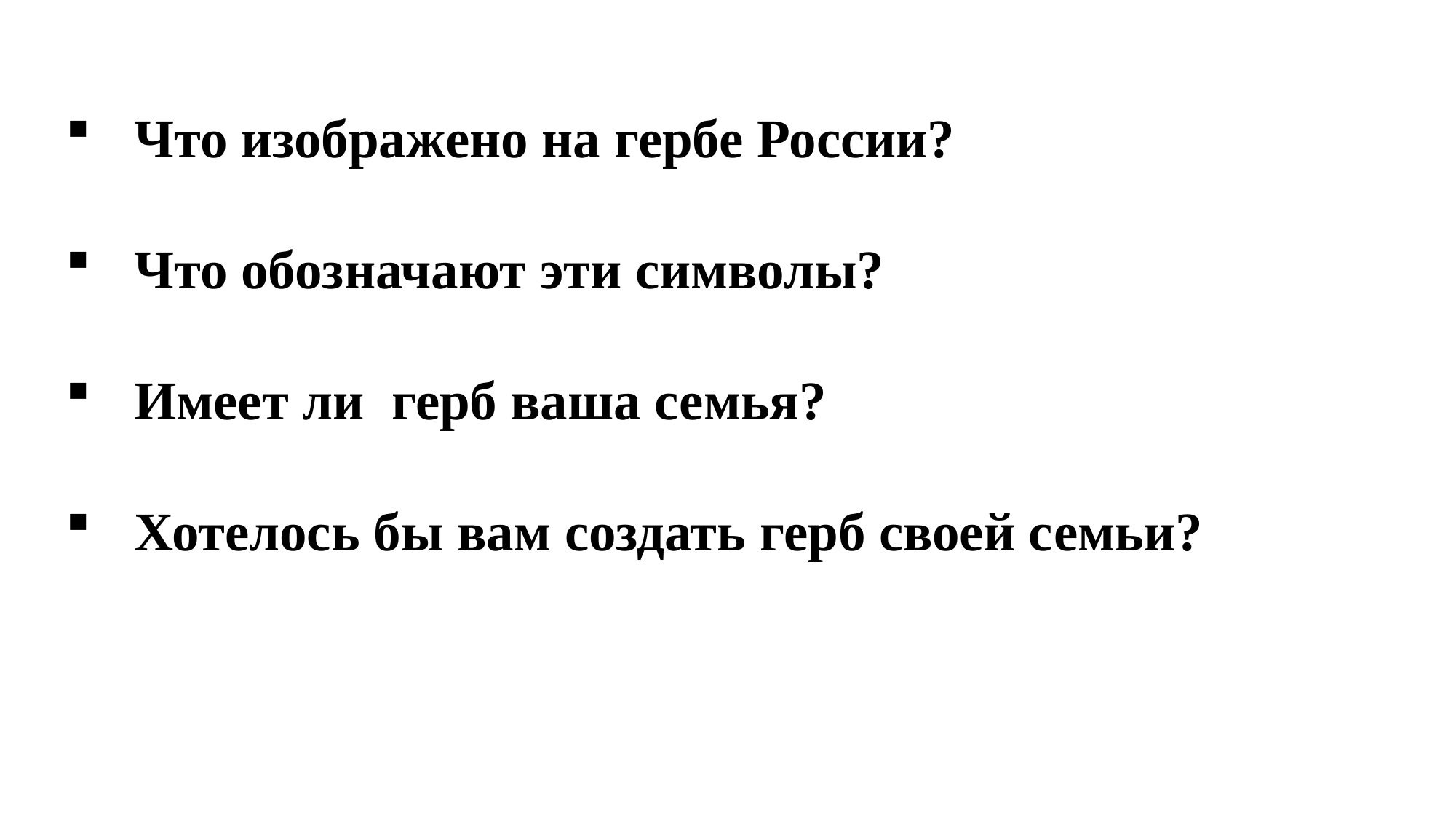

Что изображено на гербе России?

Что обозначают эти символы?

Имеет ли  герб ваша семья?

Хотелось бы вам создать герб своей семьи?